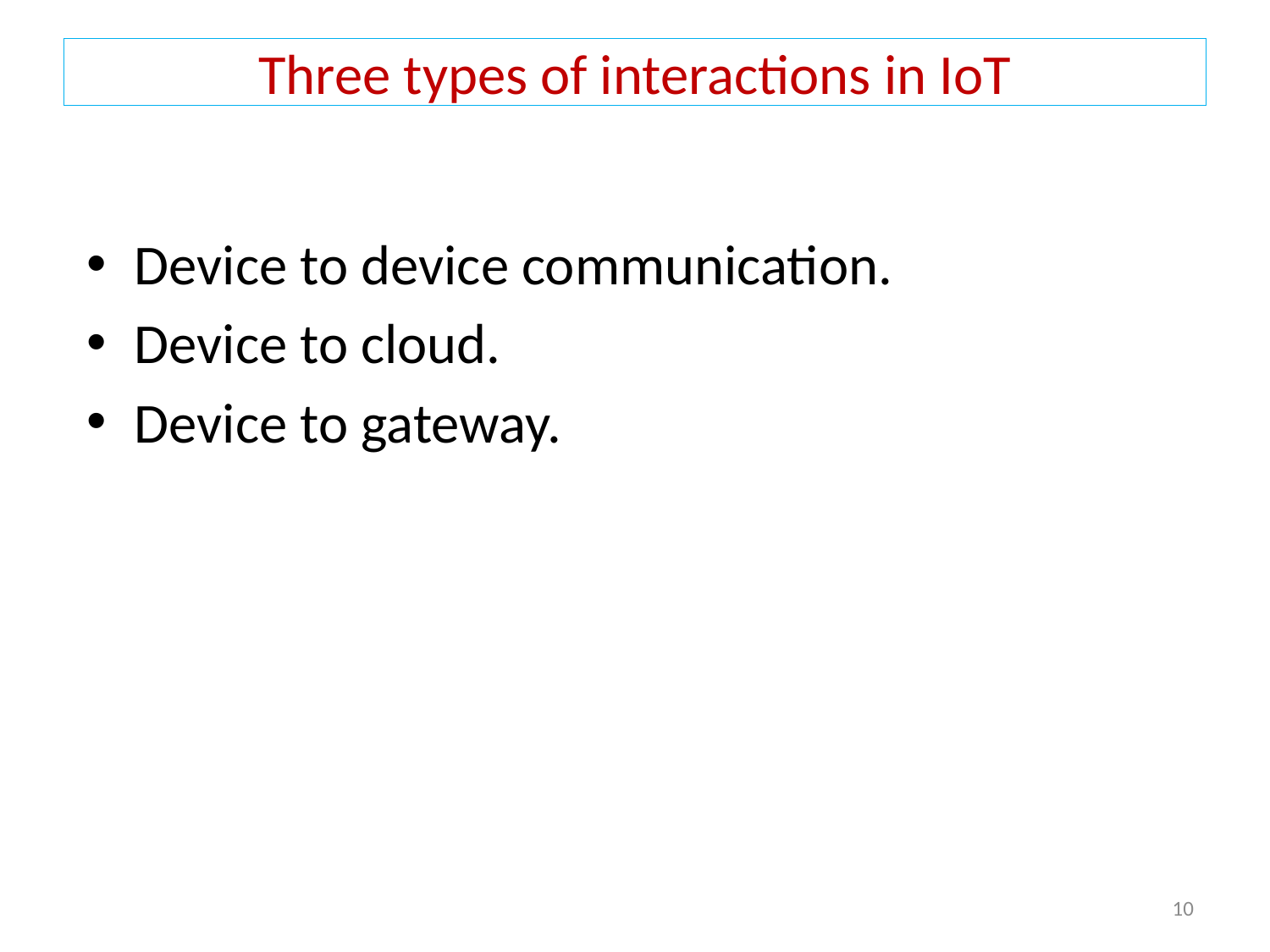

# Three types of interactions in IoT
Device to device communication.
Device to cloud.
Device to gateway.
10